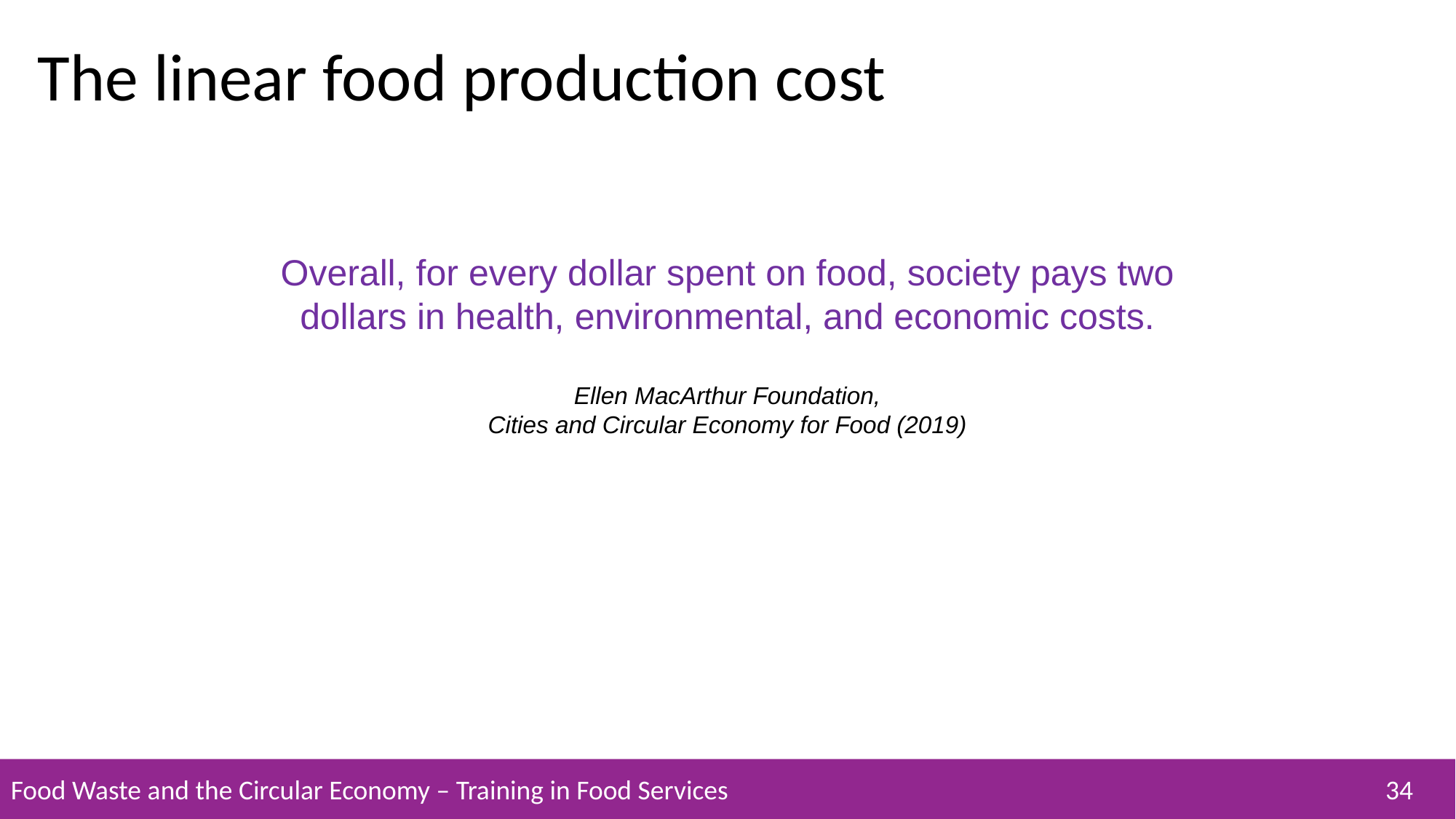

The linear food production cost

Overall, for every dollar spent on food, society pays two
dollars in health, environmental, and economic costs.

Ellen MacArthur Foundation,
Cities and Circular Economy for Food (2019)